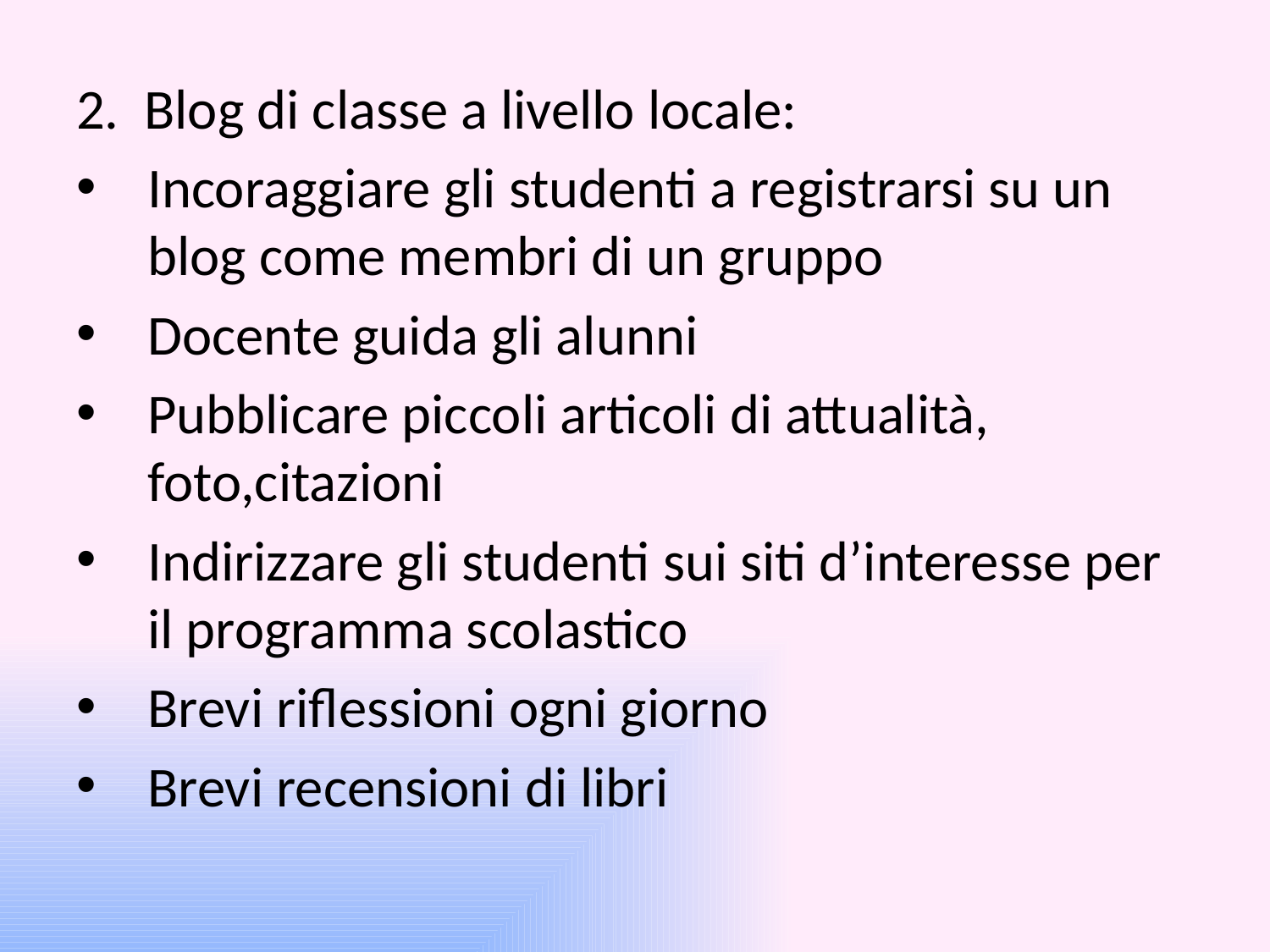

2.  Blog di classe a livello locale:
Incoraggiare gli studenti a registrarsi su un blog come membri di un gruppo
Docente guida gli alunni
Pubblicare piccoli articoli di attualità, foto,citazioni
Indirizzare gli studenti sui siti d’interesse per il programma scolastico
Brevi riflessioni ogni giorno
Brevi recensioni di libri